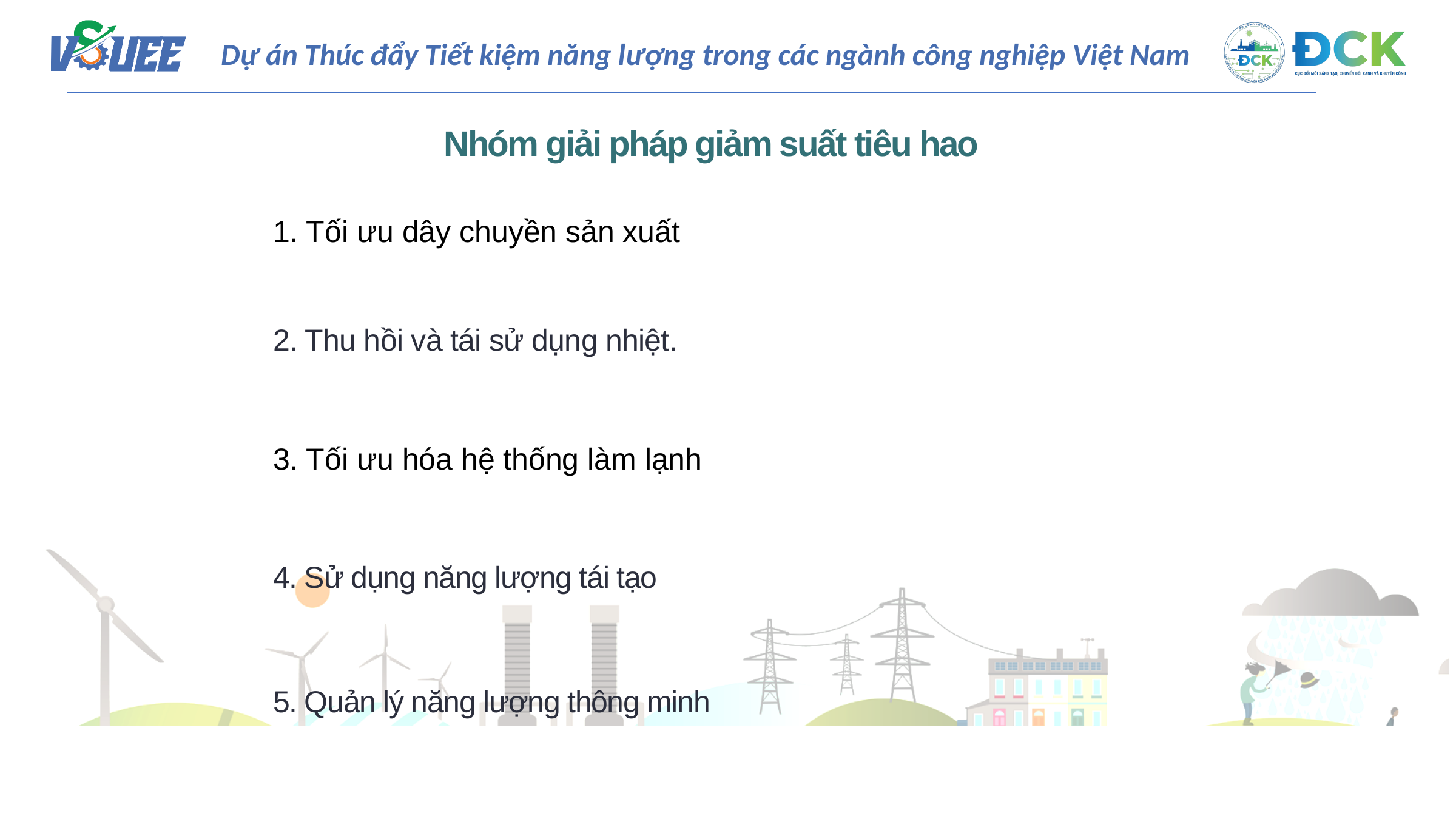

Nhóm giải pháp giảm suất tiêu hao
1. Tối ưu dây chuyền sản xuất
2. Thu hồi và tái sử dụng nhiệt.
3. Tối ưu hóa hệ thống làm lạnh
4. Sử dụng năng lượng tái tạo
5. Quản lý năng lượng thông minh